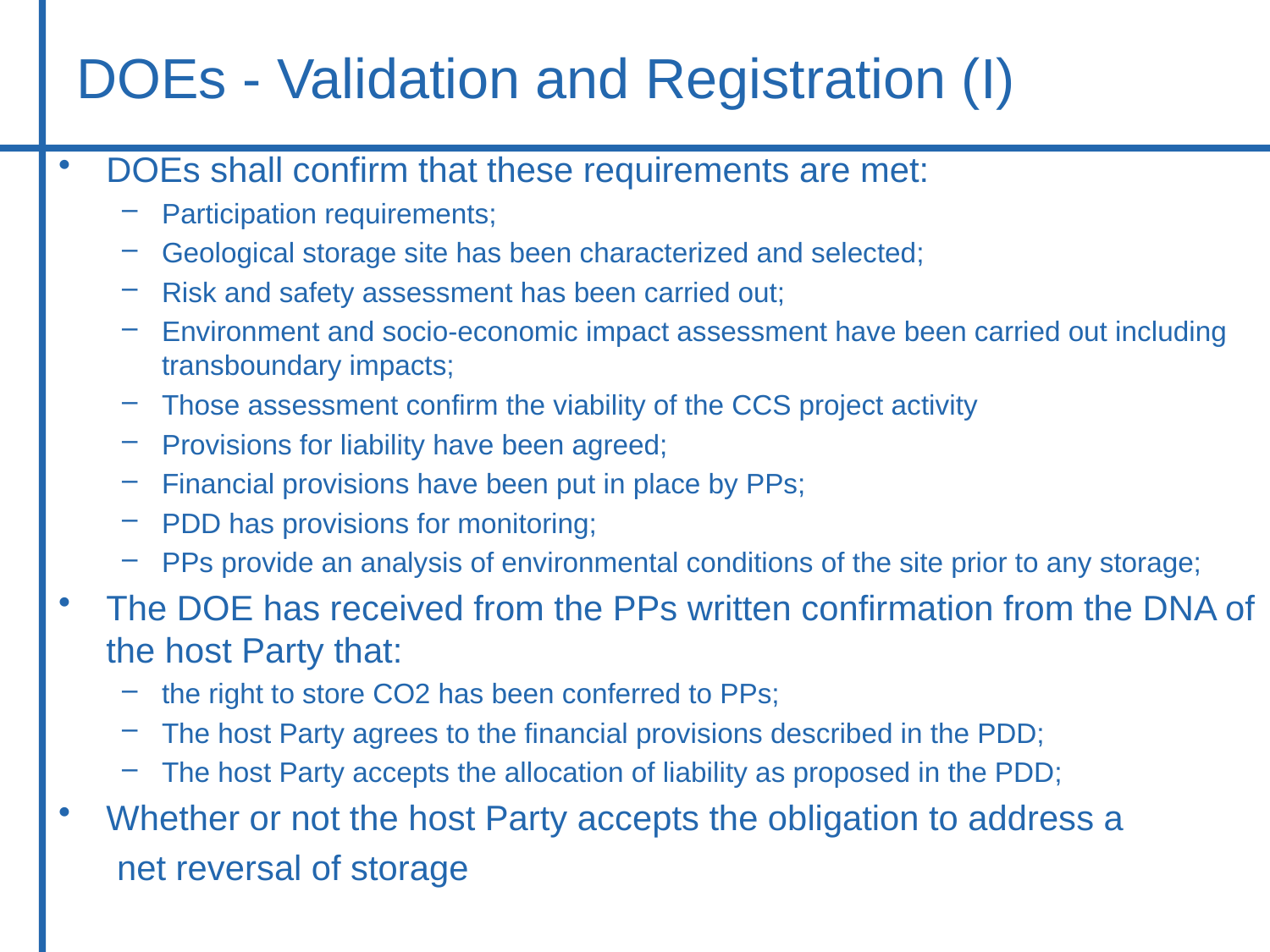

# DOEs - Validation and Registration (I)
DOEs shall confirm that these requirements are met:
Participation requirements;
Geological storage site has been characterized and selected;
Risk and safety assessment has been carried out;
Environment and socio-economic impact assessment have been carried out including transboundary impacts;
Those assessment confirm the viability of the CCS project activity
Provisions for liability have been agreed;
Financial provisions have been put in place by PPs;
PDD has provisions for monitoring;
PPs provide an analysis of environmental conditions of the site prior to any storage;
The DOE has received from the PPs written confirmation from the DNA of the host Party that:
the right to store CO2 has been conferred to PPs;
The host Party agrees to the financial provisions described in the PDD;
The host Party accepts the allocation of liability as proposed in the PDD;
Whether or not the host Party accepts the obligation to address a
      net reversal of storage